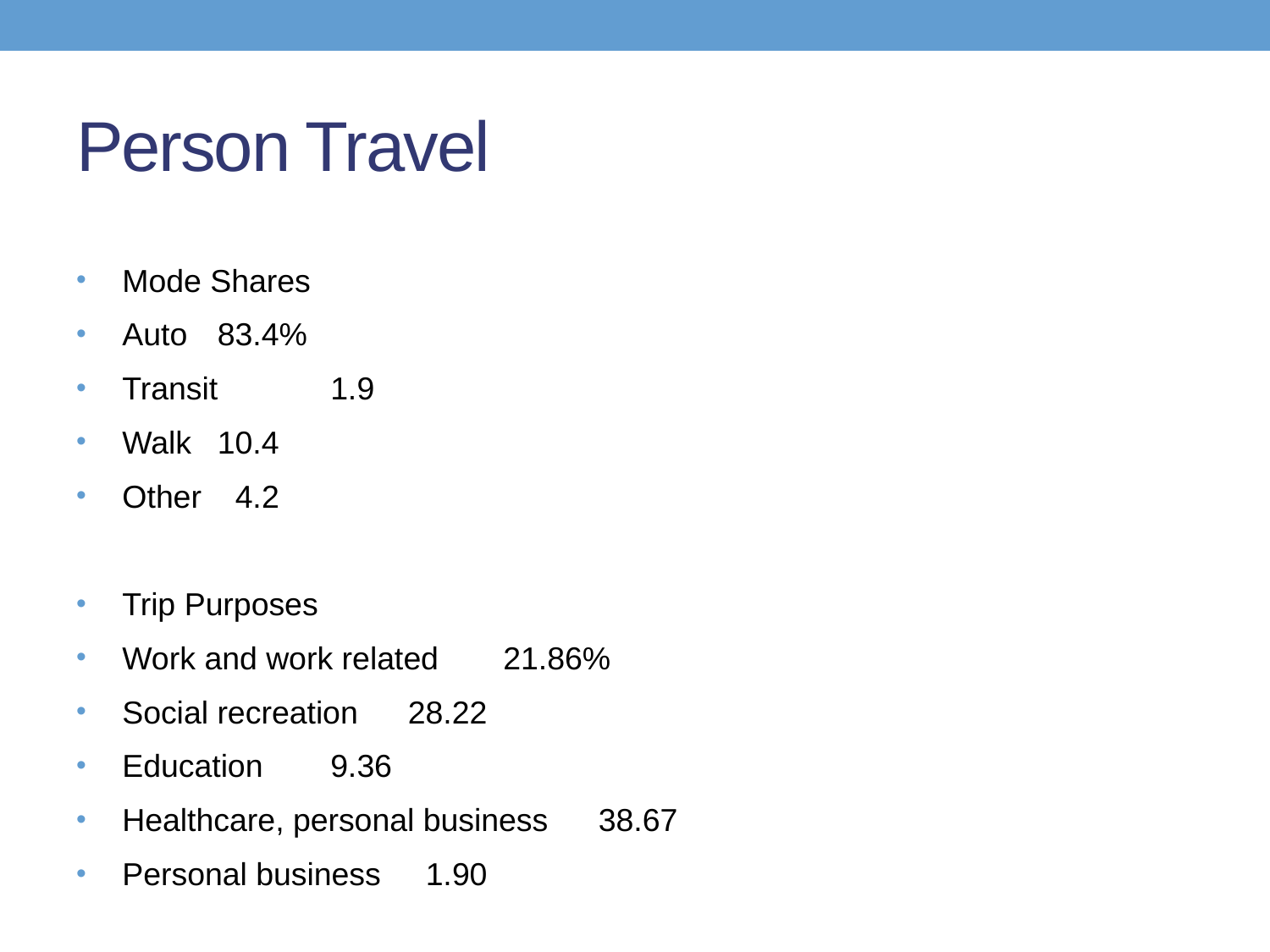

# Person Travel
Mode Shares
Auto 					83.4%
Transit				  1.9
Walk					10.4
Other				  4.2

Trip Purposes
Work and work related		21.86%
Social recreation			28.22
Education				  9.36
Healthcare, personal business	38.67
Personal business			  1.90